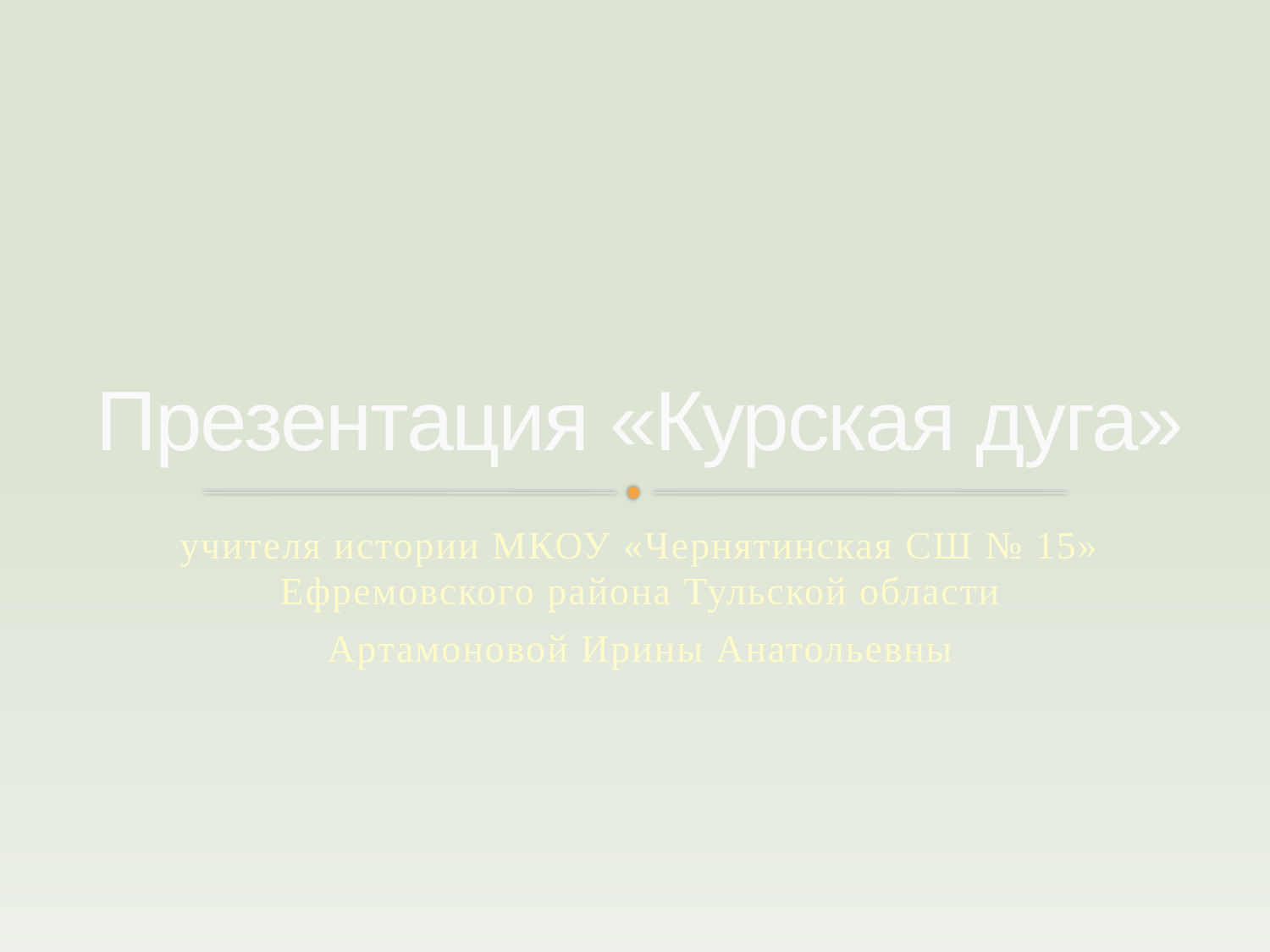

# Презентация «Курская дуга»
учителя истории МКОУ «Чернятинская СШ № 15» Ефремовского района Тульской области
Артамоновой Ирины Анатольевны